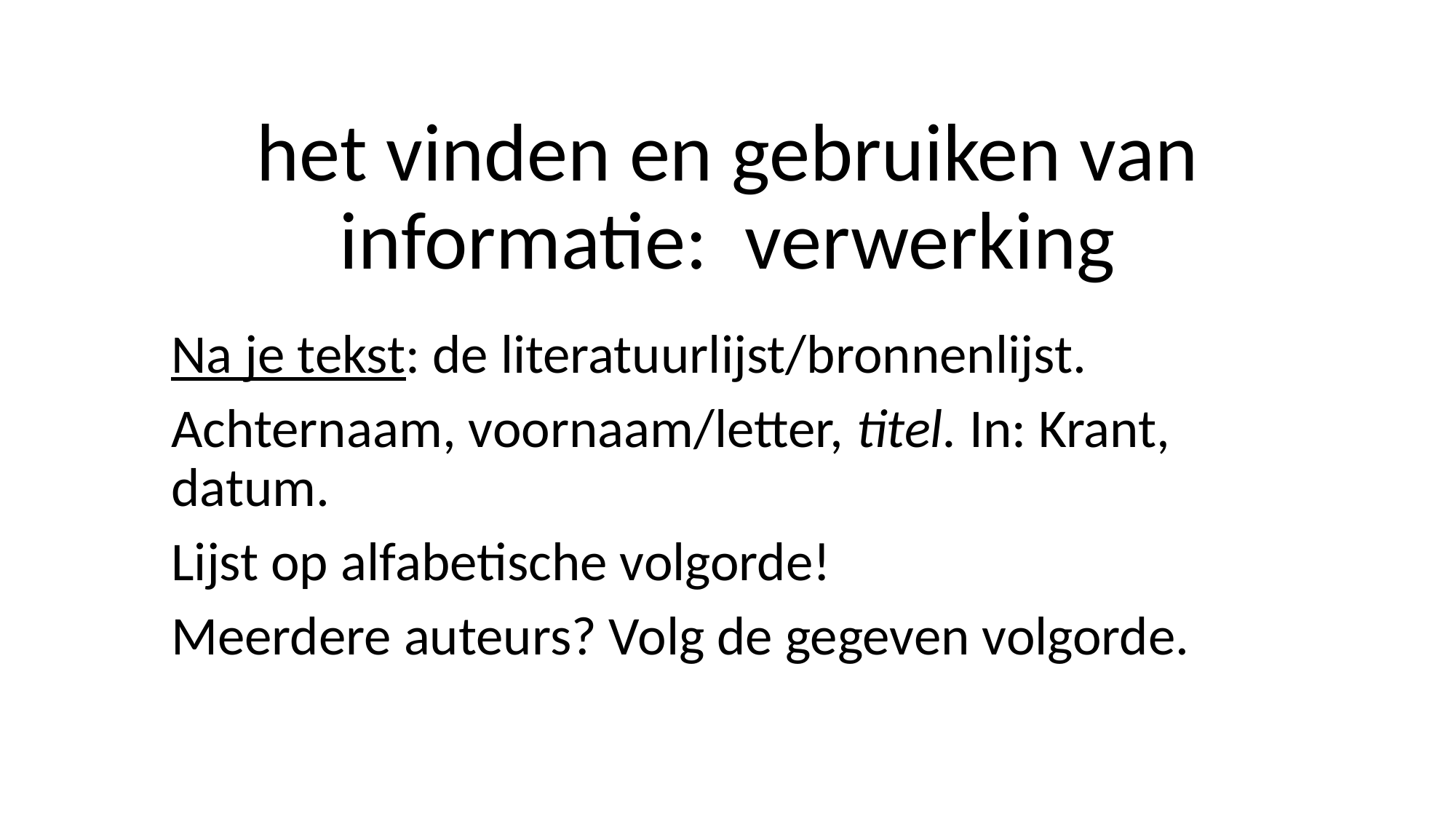

# het vinden en gebruiken van informatie:  verwerking
Na je tekst: de literatuurlijst/bronnenlijst.
Achternaam, voornaam/letter, titel. In: Krant, datum.
Lijst op alfabetische volgorde!
Meerdere auteurs? Volg de gegeven volgorde.